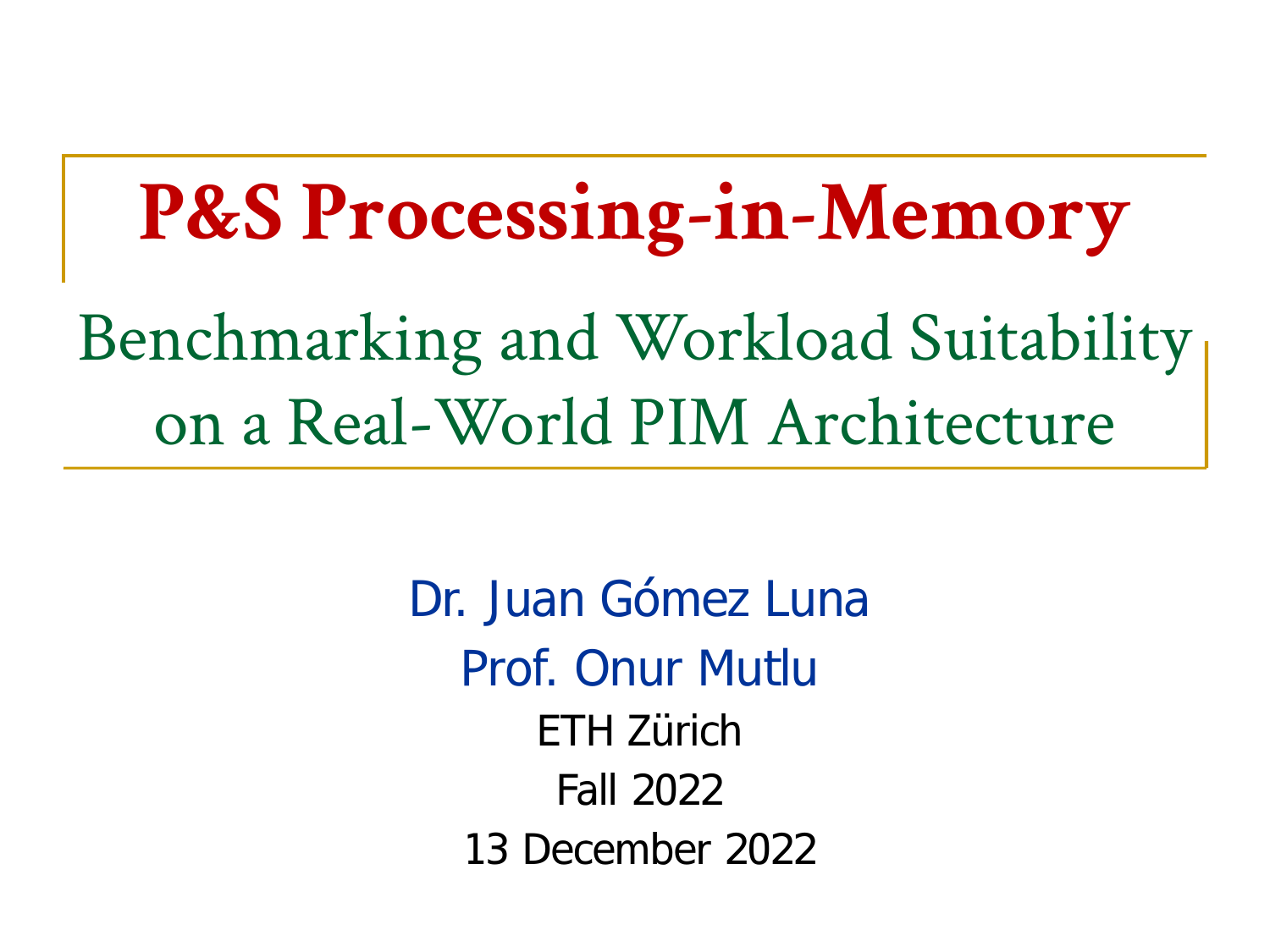

# P&S Processing-in-Memory Benchmarking and Workload Suitability on a Real-World PIM Architecture
Dr. Juan Gómez Luna
Prof. Onur Mutlu
ETH Zürich
Fall 2022
13 December 2022